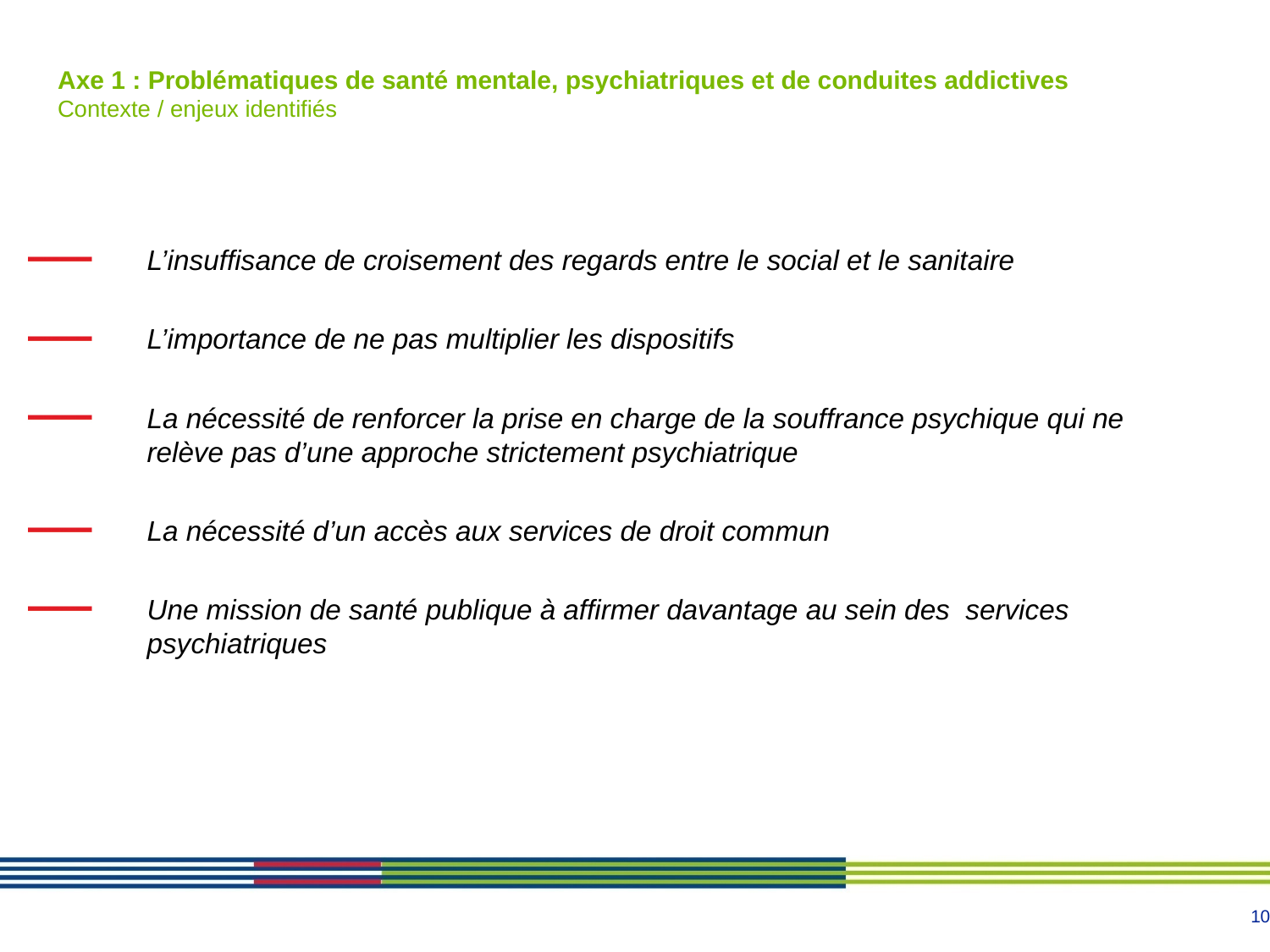

# Axe 1 : Problématiques de santé mentale, psychiatriques et de conduites addictives Contexte / enjeux identifiés
L’insuffisance de croisement des regards entre le social et le sanitaire

L’importance de ne pas multiplier les dispositifs

La nécessité de renforcer la prise en charge de la souffrance psychique qui ne relève pas d’une approche strictement psychiatrique

La nécessité d’un accès aux services de droit commun

Une mission de santé publique à affirmer davantage au sein des  services psychiatriques